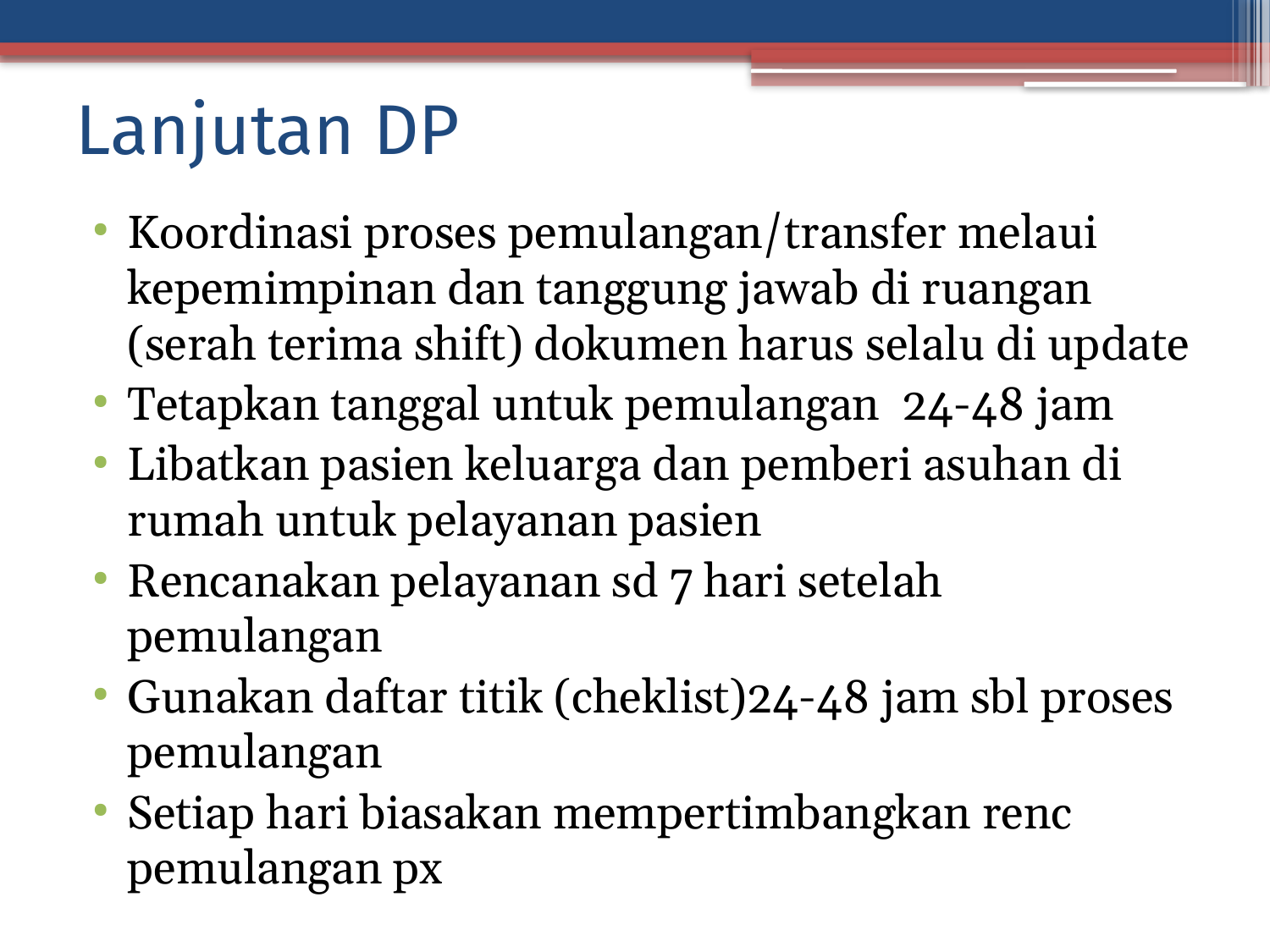

# Lanjutan DP
Koordinasi proses pemulangan/transfer melaui kepemimpinan dan tanggung jawab di ruangan (serah terima shift) dokumen harus selalu di update
Tetapkan tanggal untuk pemulangan  24-48 jam
Libatkan pasien keluarga dan pemberi asuhan di rumah untuk pelayanan pasien
Rencanakan pelayanan sd 7 hari setelah pemulangan
Gunakan daftar titik (cheklist)24-48 jam sbl proses pemulangan
Setiap hari biasakan mempertimbangkan renc pemulangan px